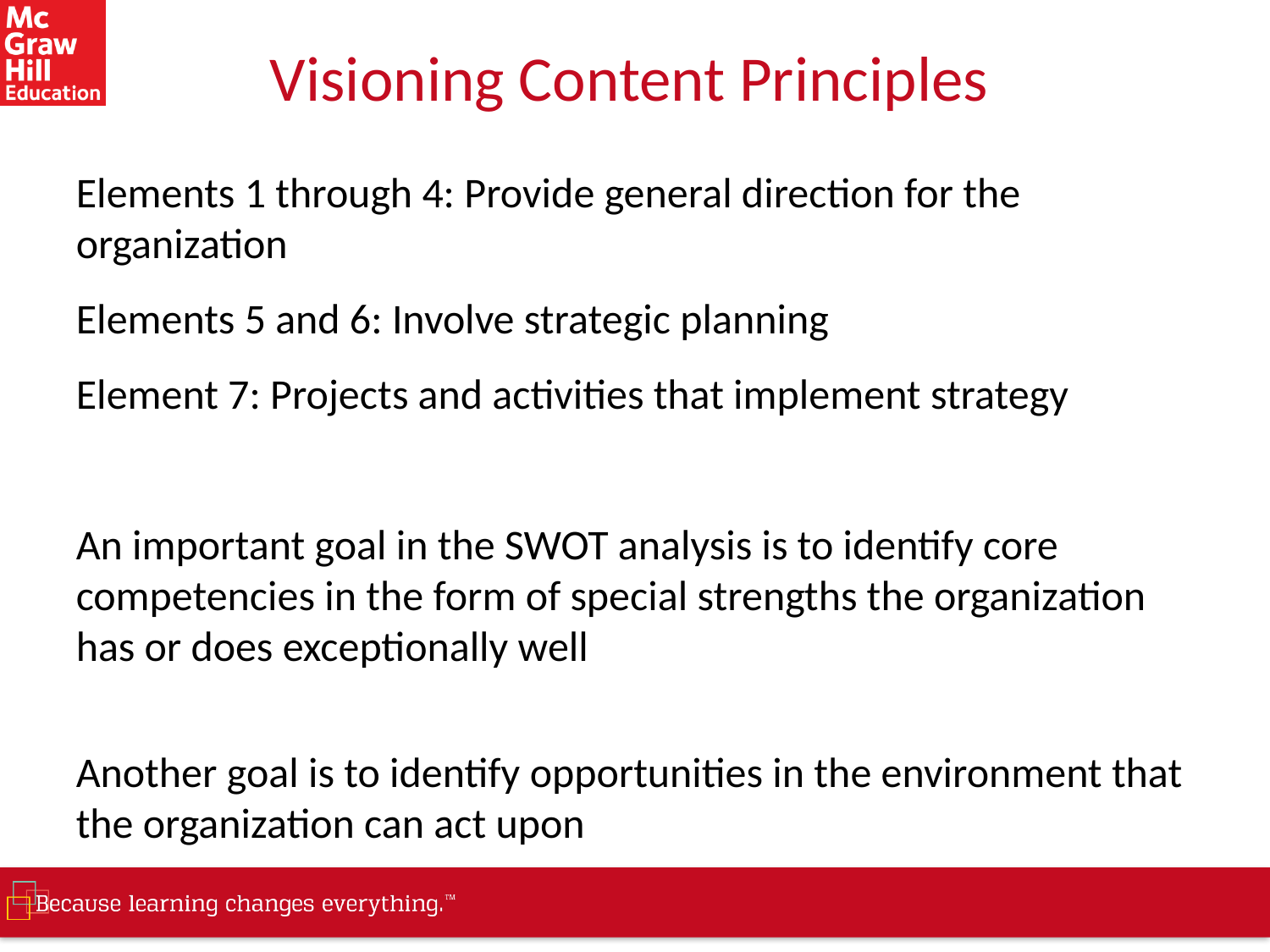

# Visioning Content Principles
Elements 1 through 4: Provide general direction for the organization
Elements 5 and 6: Involve strategic planning
Element 7: Projects and activities that implement strategy

An important goal in the SWOT analysis is to identify core competencies in the form of special strengths the organization has or does exceptionally well

Another goal is to identify opportunities in the environment that the organization can act upon